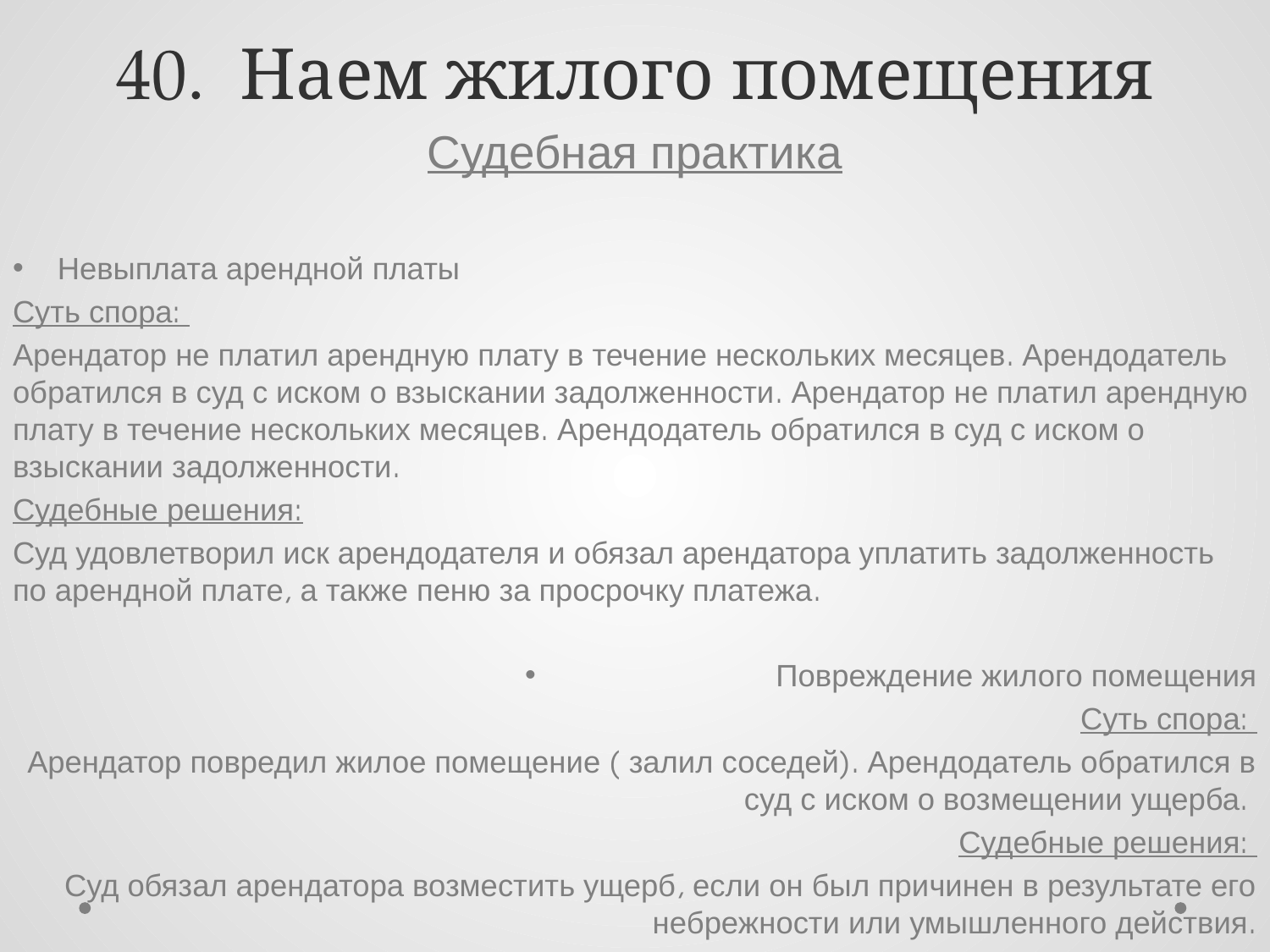

# 40.  Наем жилого помещения
Судебная практика

Невыплата арендной платы
Суть спора:
Арендатор не платил арендную плату в течение нескольких месяцев. Арендодатель обратился в суд с иском о взыскании задолженности. Арендатор не платил арендную плату в течение нескольких месяцев. Арендодатель обратился в суд с иском о взыскании задолженности.
Судебные решения:
Суд удовлетворил иск арендодателя и обязал арендатора уплатить задолженность по арендной плате, а также пеню за просрочку платежа.

Повреждение жилого помещения
Суть спора:
Арендатор повредил жилое помещение ( залил соседей). Арендодатель обратился в суд с иском о возмещении ущерба.
Судебные решения:
Суд обязал арендатора возместить ущерб, если он был причинен в результате его небрежности или умышленного действия.